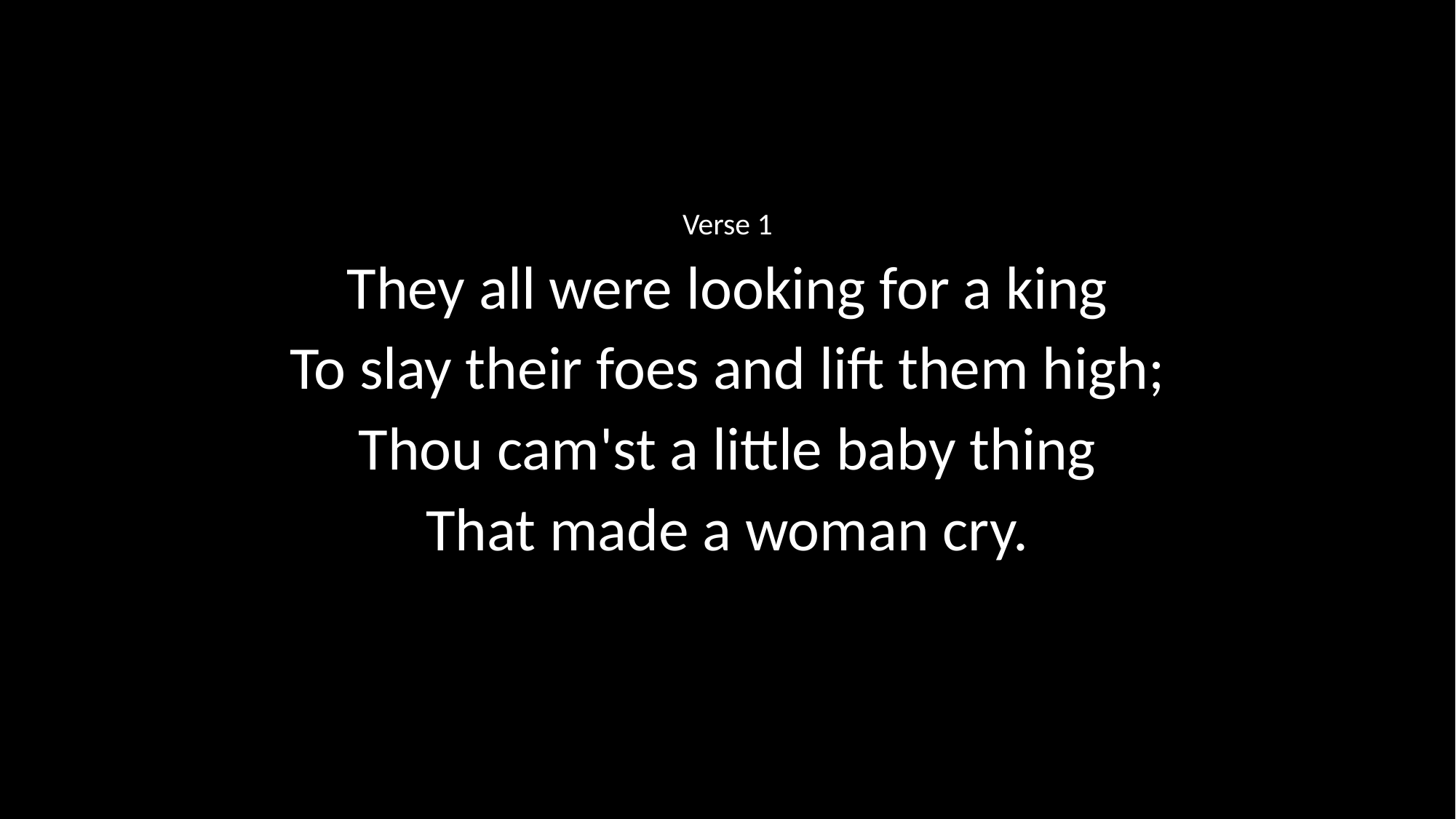

Verse 1
They all were looking for a king
To slay their foes and lift them high;
Thou cam'st a little baby thing
That made a woman cry.